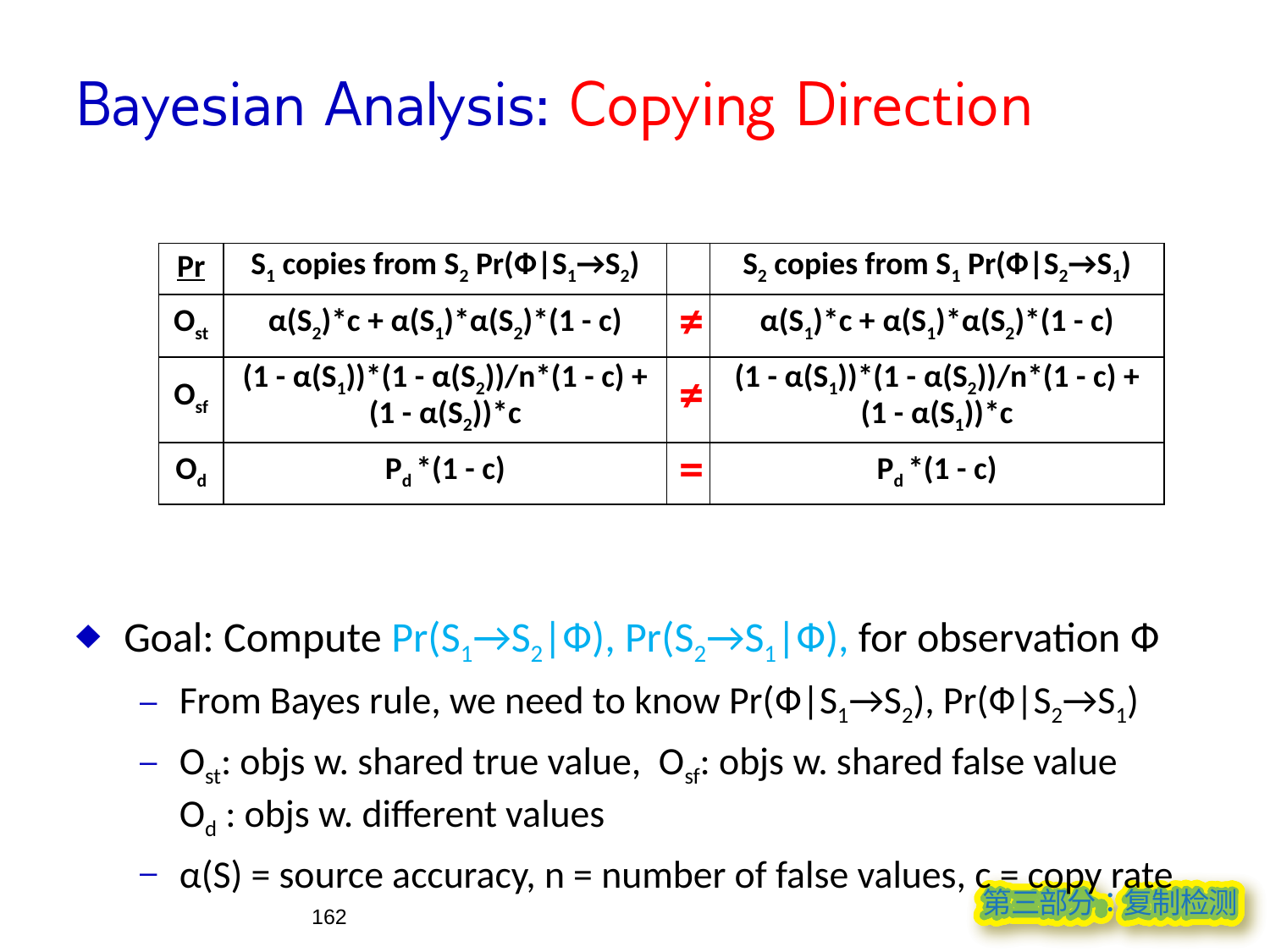

Bayesian Analysis: Copying Direction
| Pr | S1 copies from S2 Pr(Ф|S1→S2) |  | S2 copies from S1 Pr(Ф|S2→S1) |
| --- | --- | --- | --- |
| Ost | α(S2)\*c + α(S1)\*α(S2)\*(1 - c) | ≠ | α(S1)\*c + α(S1)\*α(S2)\*(1 - c) |
| Osf | (1 - α(S1))\*(1 - α(S2))/n\*(1 - c) + (1 - α(S2))\*c | ≠ | (1 - α(S1))\*(1 - α(S2))/n\*(1 - c) + (1 - α(S1))\*c |
| Od | Pd \*(1 - c) | = | Pd \*(1 - c) |
Goal: Compute Pr(S1→S2|Ф), Pr(S2→S1|Ф), for observation Ф
From Bayes rule, we need to know Pr(Ф|S1→S2), Pr(Ф|S2→S1)
Ost: objs w. shared true value,  Osf: objs w. shared false value
Od : objs w. different values
α(S) = source accuracy, n = number of false values, c = copy rate
162